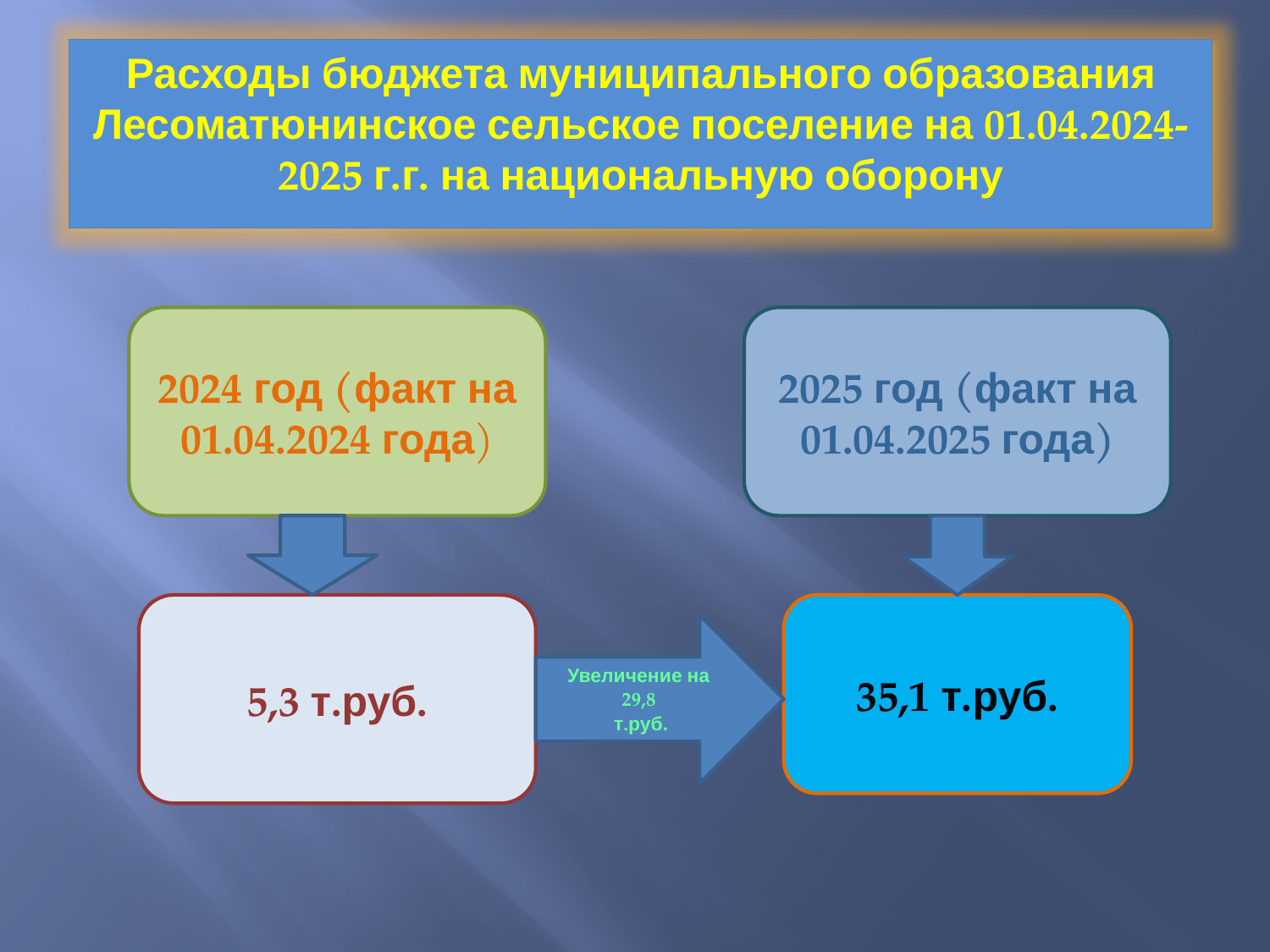

Расходы бюджета муниципального образования Лесоматюнинское сельское поселение на 01.04.2024-
2025 г.г. на национальную оборону
2024 год (факт на 01.04.2024 года)
2025 год (факт на 01.04.2025 года)

5,3 т.руб.
35,1 т.руб.
Увеличение на 29,8
 т.руб.